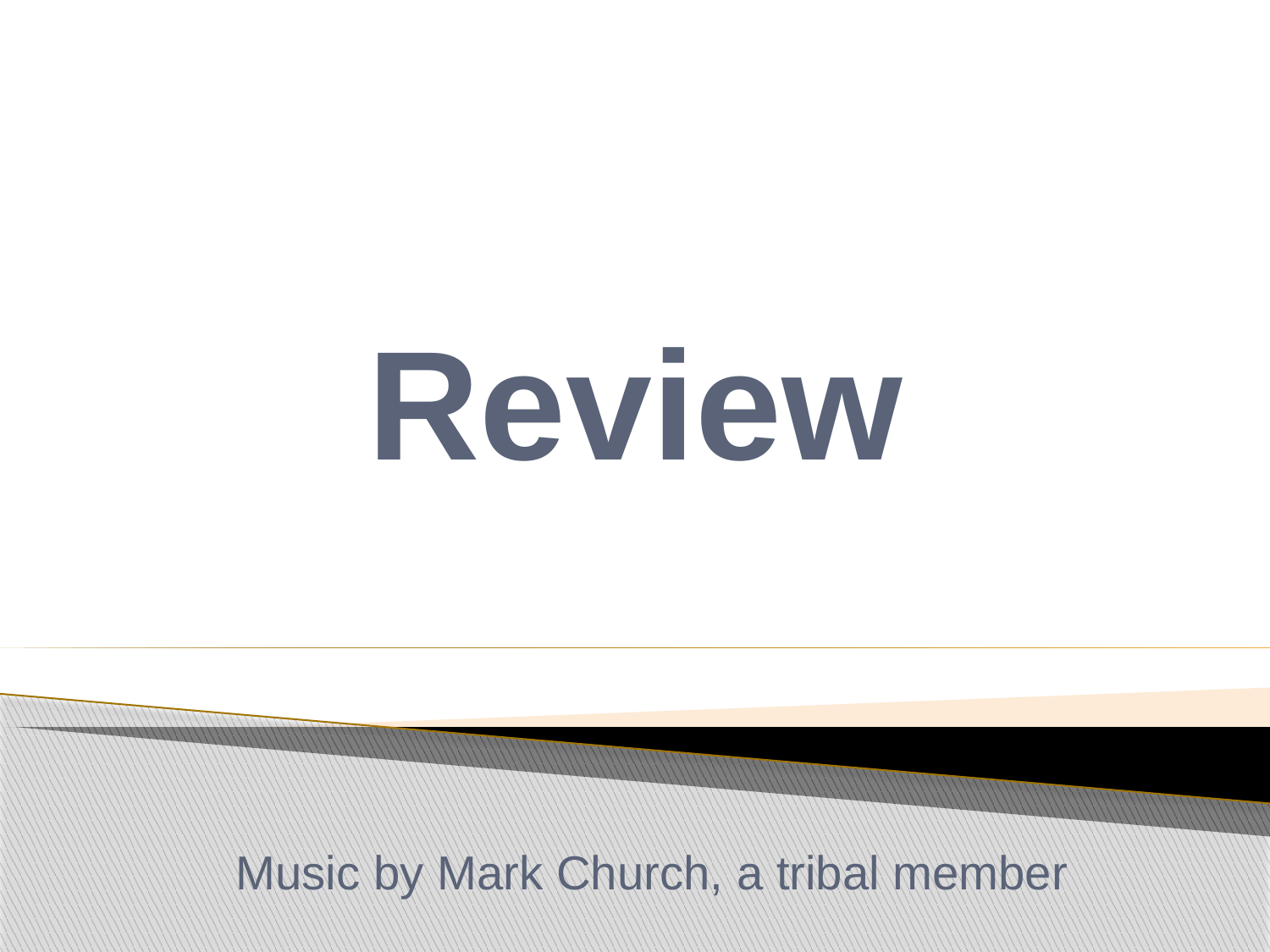

# Review
Music by Mark Church, a tribal member